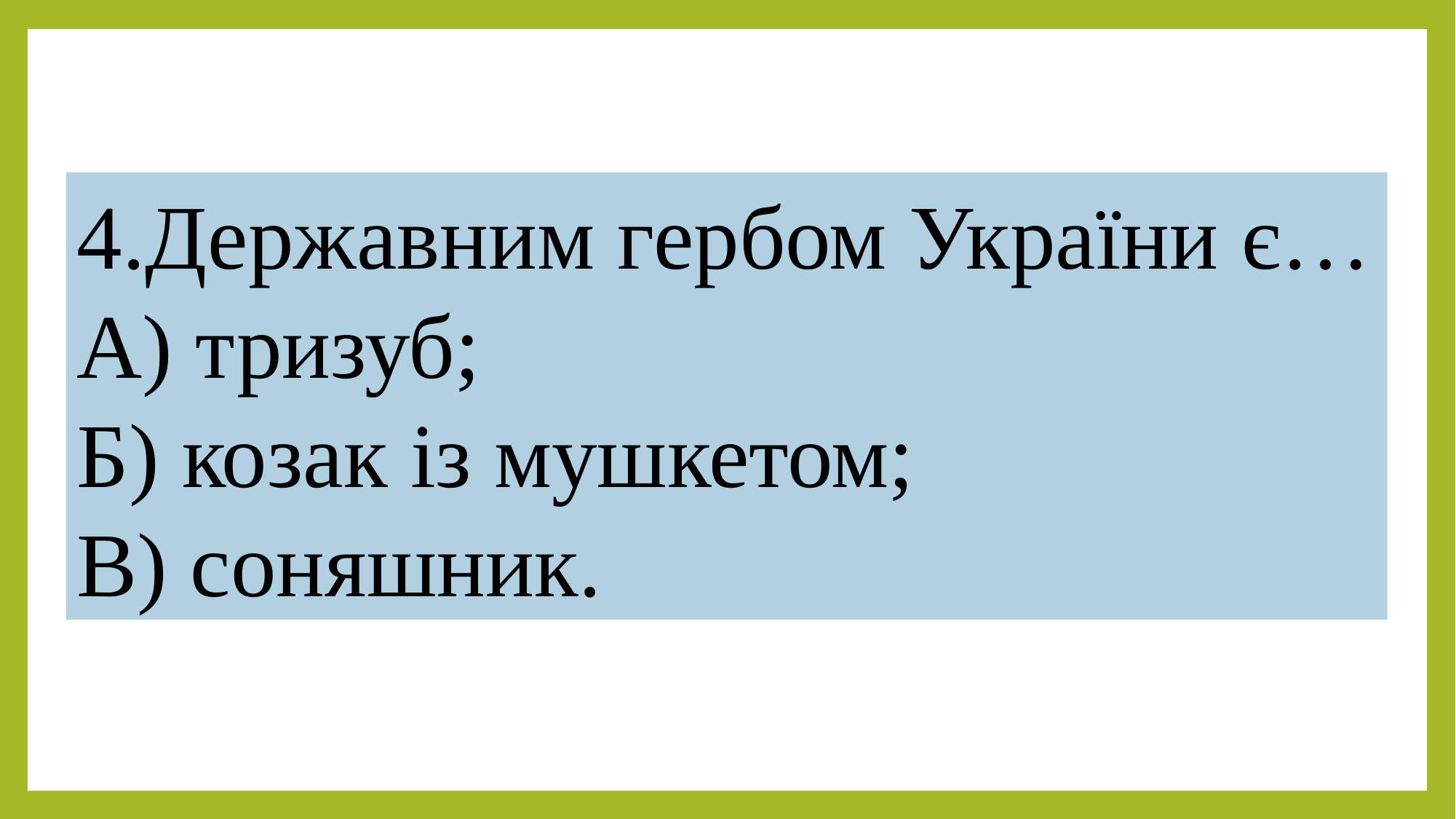

4.Державним гербом України є…
А) тризуб;
Б) козак із мушкетом;
В) соняшник.